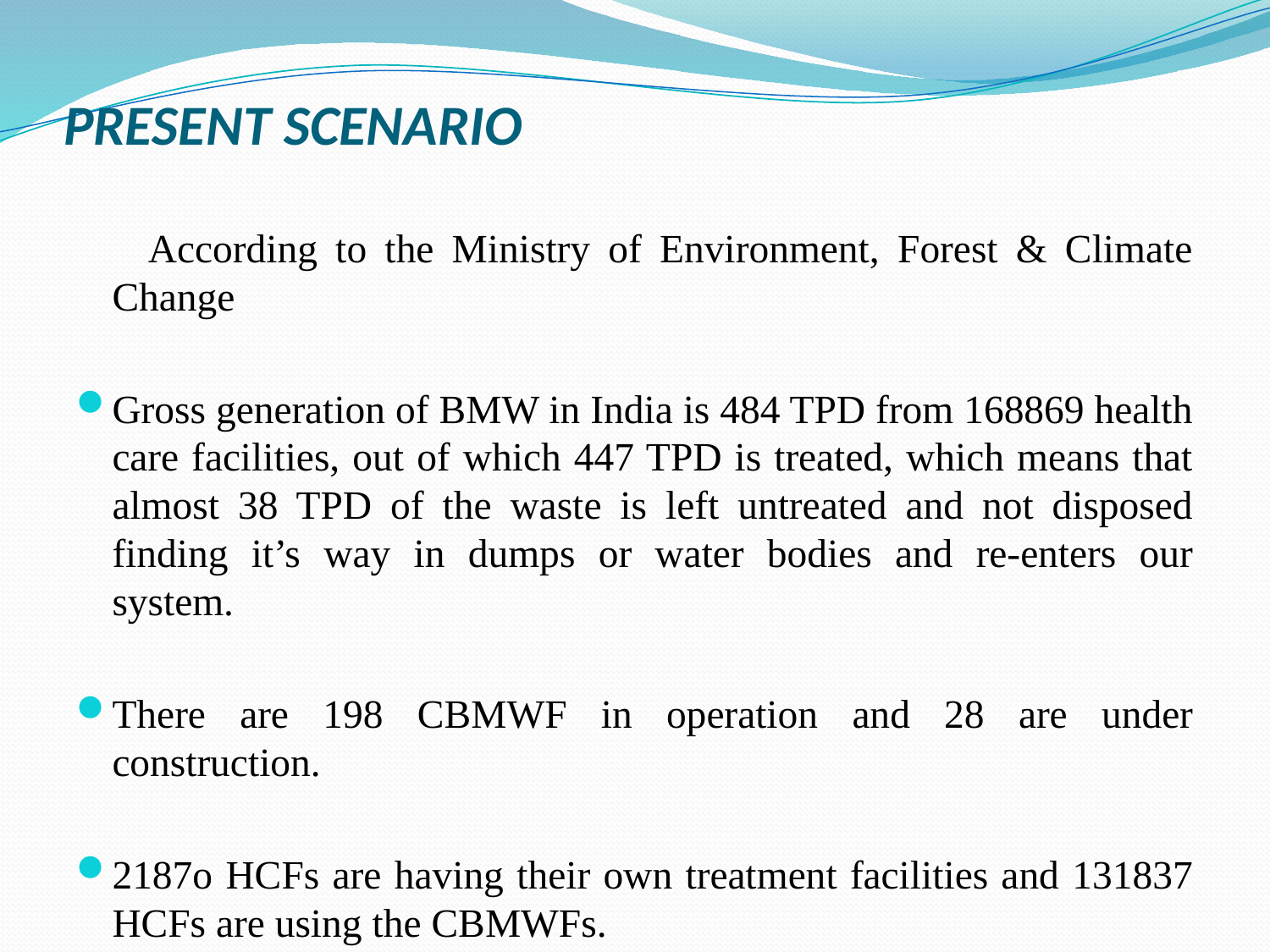

# PRESENT SCENARIO
    According to the Ministry of Environment, Forest & Climate Change

Gross generation of BMW in India is 484 TPD from 168869 health care facilities, out of which 447 TPD is treated, which means that almost 38 TPD of the waste is left untreated and not disposed finding it’s way in dumps or water bodies and re-enters our system.

There are 198 CBMWF in operation and 28 are under construction.

2187o HCFs are having their own treatment facilities and 131837 HCFs are using the CBMWFs.